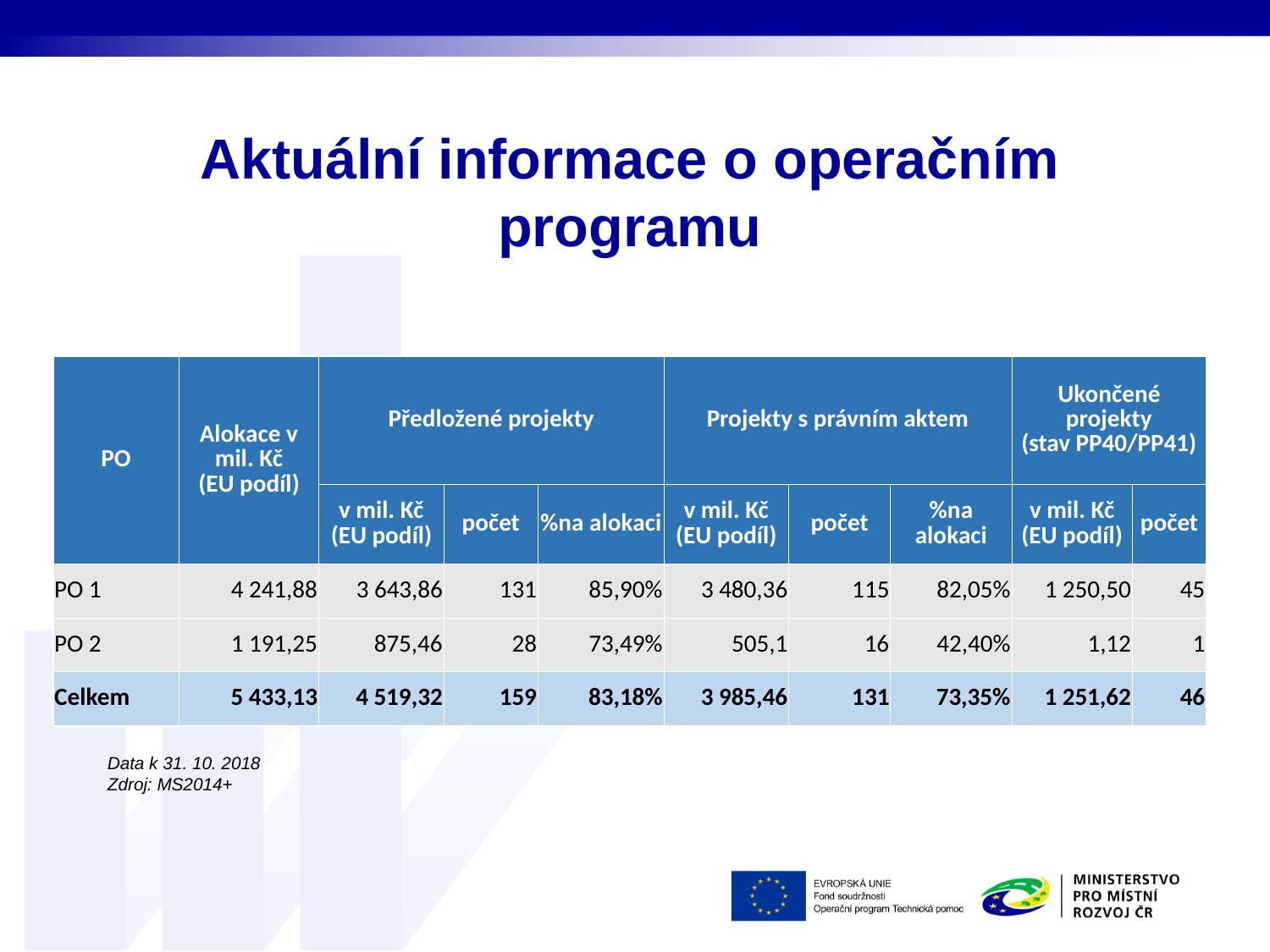

# Aktuální informace o operačním programu
| PO | Alokace v mil. Kč (EU podíl) | Předložené projekty |  |  | Projekty s právním aktem |  |  | Ukončené projekty (stav PP40/PP41) |  |
| --- | --- | --- | --- | --- | --- | --- | --- | --- | --- |
|  |  | v mil. Kč (EU podíl) | počet | %na alokaci | v mil. Kč (EU podíl) | počet | %na alokaci | v mil. Kč (EU podíl) | počet |
| PO 1 | 4 241,88 | 3 643,86 | 131 | 85,90% | 3 480,36 | 115 | 82,05% | 1 250,50 | 45 |
| PO 2 | 1 191,25 | 875,46 | 28 | 73,49% | 505,1 | 16 | 42,40% | 1,12 | 1 |
| Celkem | 5 433,13 | 4 519,32 | 159 | 83,18% | 3 985,46 | 131 | 73,35% | 1 251,62 | 46 |
Data k 31. 10. 2018
Zdroj: MS2014+